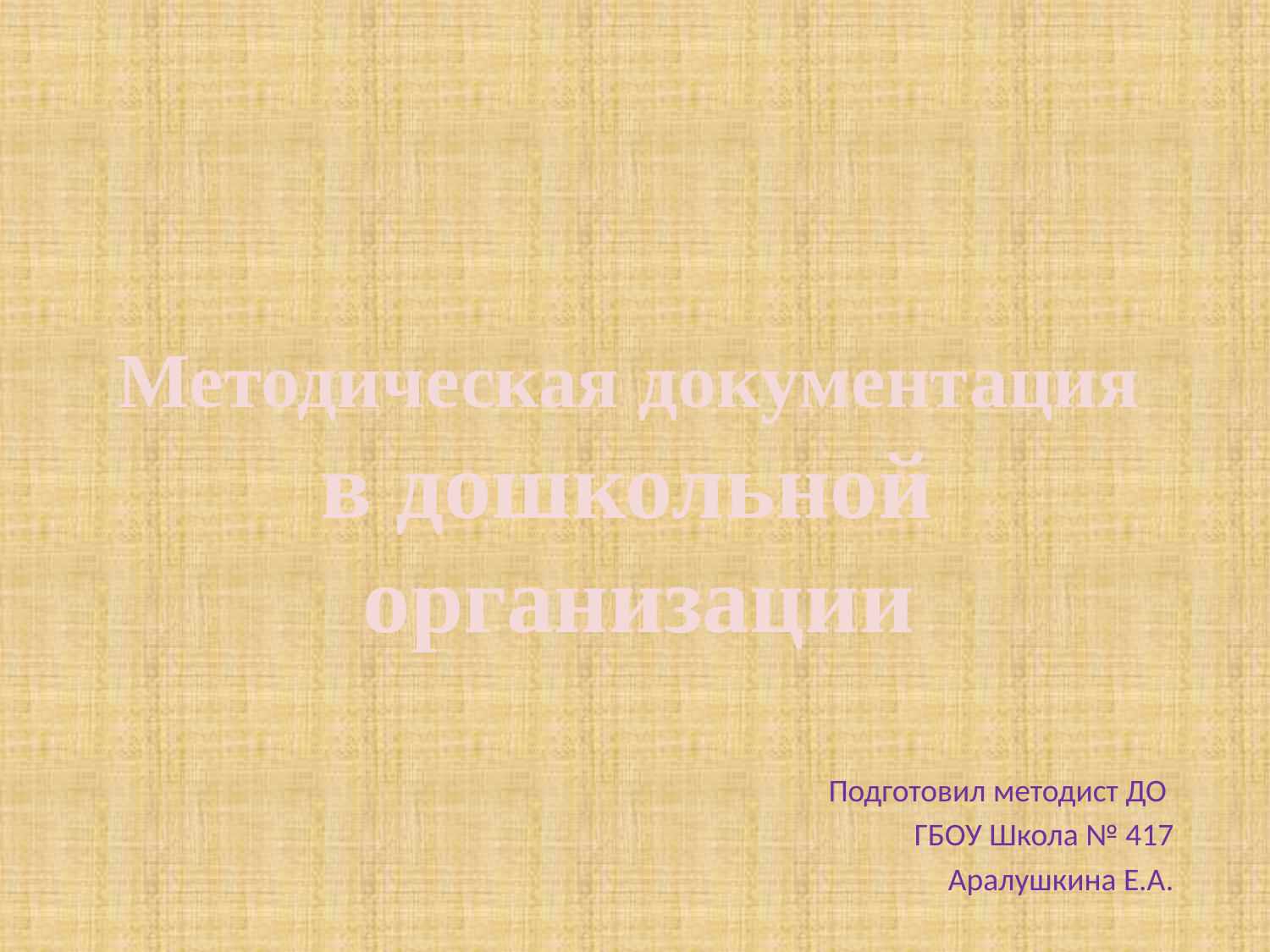

# Методическая документация в дошкольной организации
Подготовил методист ДО
ГБОУ Школа № 417
Аралушкина Е.А.